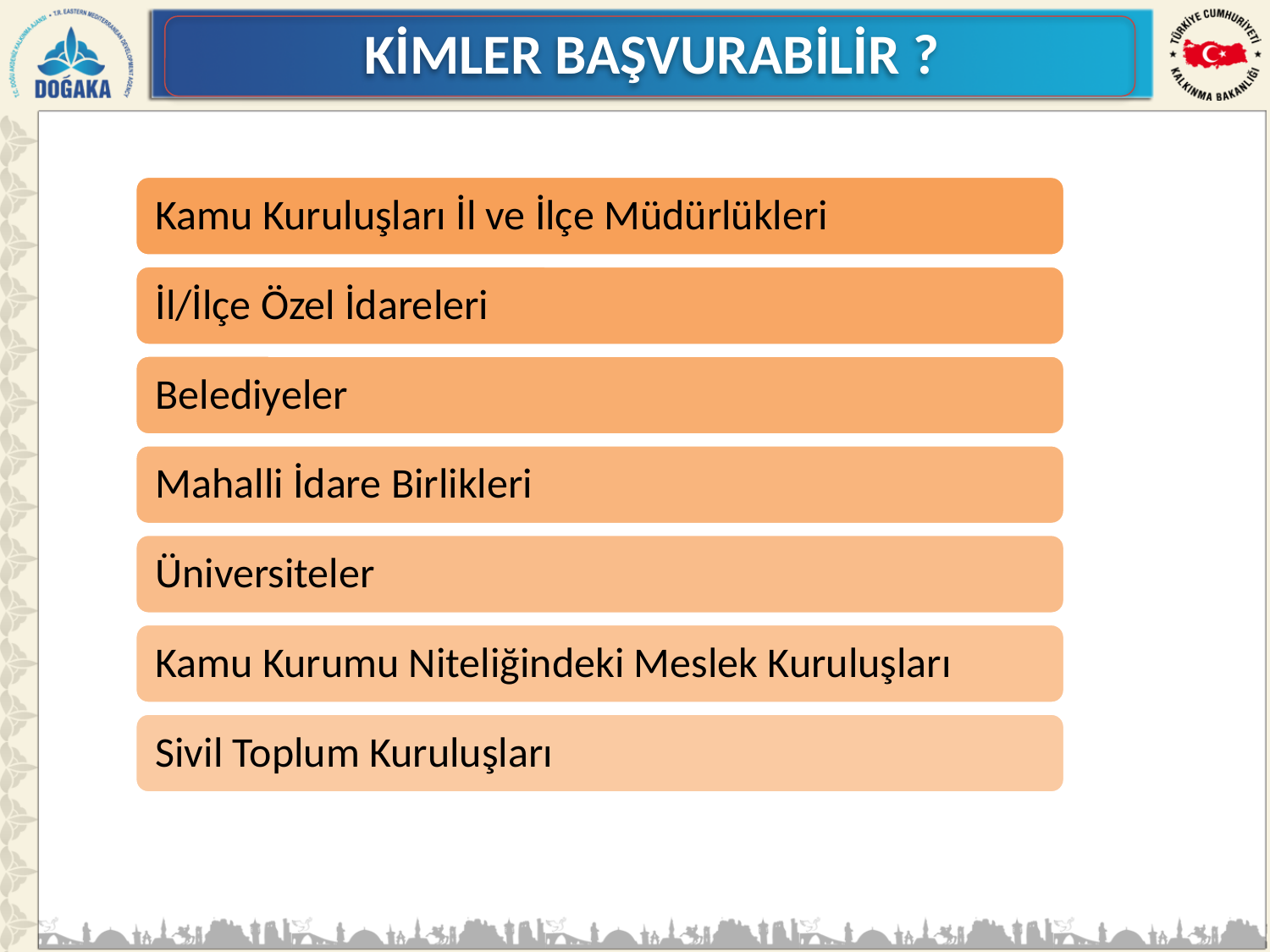

KİMLER BAŞVURABİLİR ?
Kamu Kuruluşları İl ve İlçe Müdürlükleri
İl/İlçe Özel İdareleri
Belediyeler
Mahalli İdare Birlikleri
Üniversiteler
Kamu Kurumu Niteliğindeki Meslek Kuruluşları
Sivil Toplum Kuruluşları